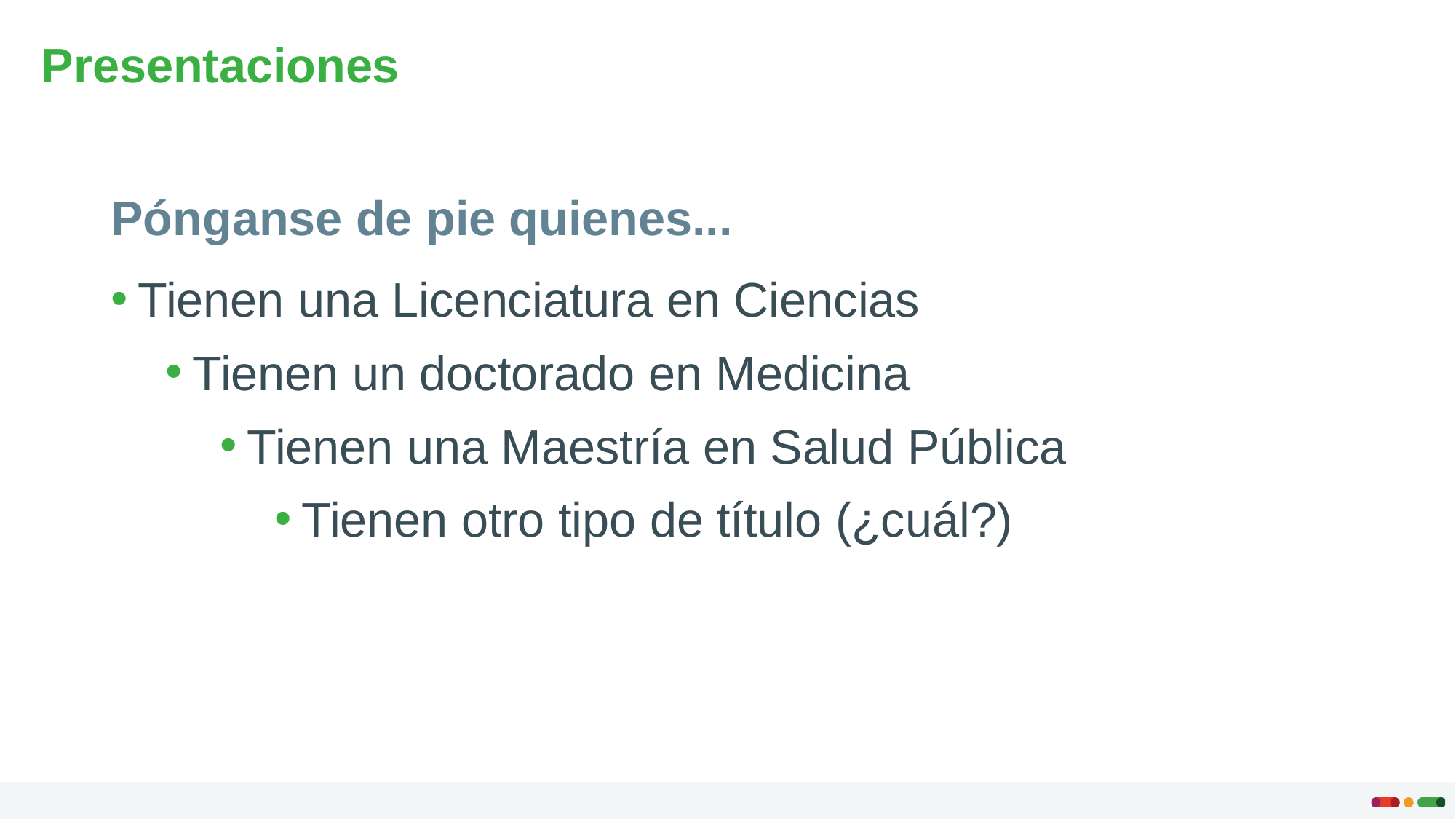

# Presentaciones
Pónganse de pie quienes...
Tienen una Licenciatura en Ciencias
Tienen un doctorado en Medicina
Tienen una Maestría en Salud Pública
Tienen otro tipo de título (¿cuál?)